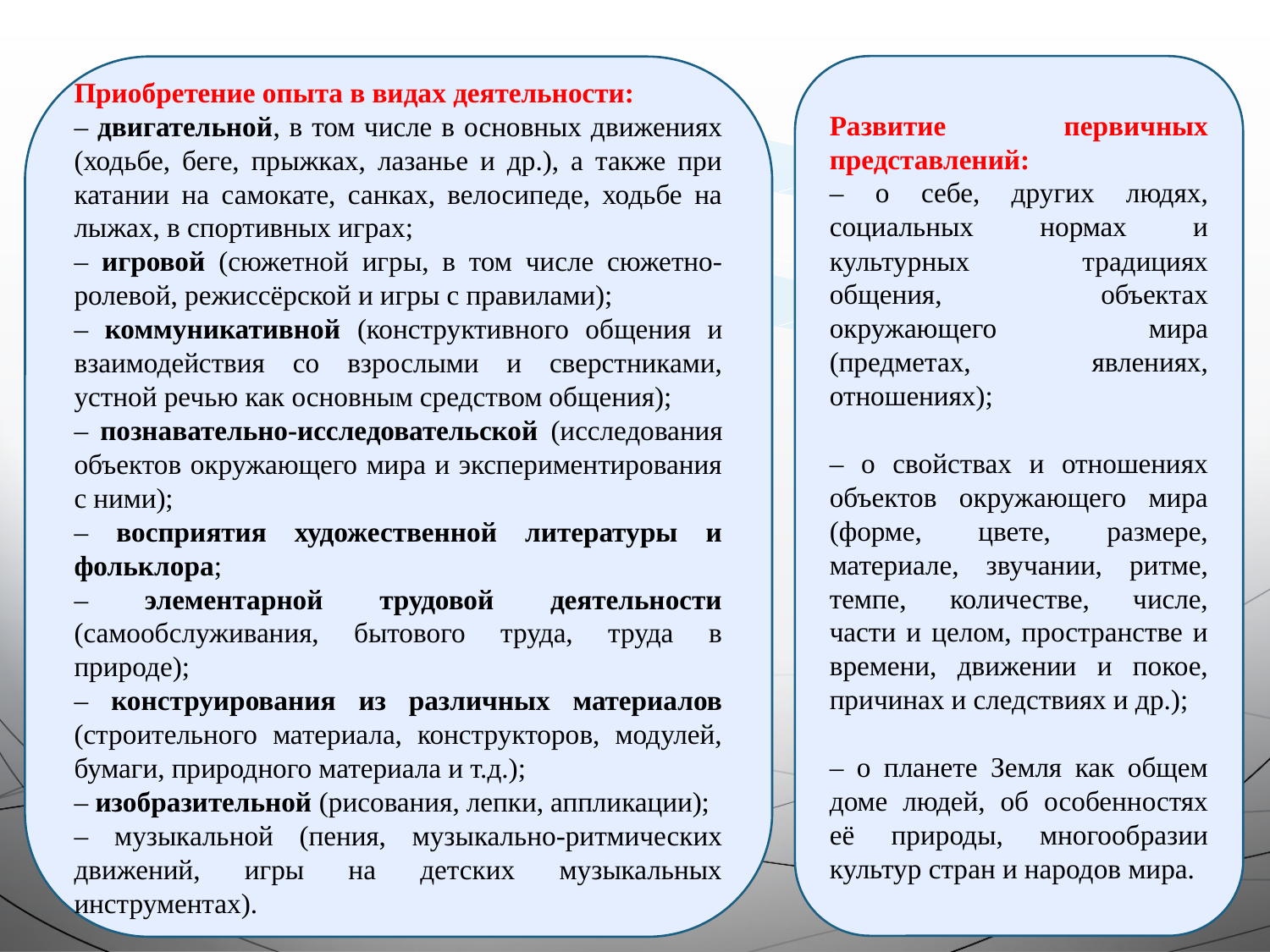

Развитие первичных представлений:
– о себе, других людях, социальных нормах и культурных традициях общения, объектах окружающего мира (предметах, явлениях, отношениях);

– о свойствах и отношениях объектов окружающего мира (форме, цвете, размере, материале, звучании, ритме, темпе, количестве, числе, части и целом, пространстве и времени, движении и покое, причинах и следствиях и др.);

– о планете Земля как общем доме людей, об особенностях её природы, многообразии культур стран и народов мира.
Приобретение опыта в видах деятельности:
– двигательной, в том числе в основных движениях (ходьбе, беге, прыжках, лазанье и др.), а также при катании на самокате, санках, велосипеде, ходьбе на лыжах, в спортивных играх;
– игровой (сюжетной игры, в том числе сюжетно-ролевой, режиссёрской и игры с правилами);
– коммуникативной (конструктивного общения и взаимодействия со взрослыми и сверстниками, устной речью как основным средством общения);
– познавательно-исследовательской (исследования объектов окружающего мира и экспериментирования с ними);
– восприятия художественной литературы и фольклора;
– элементарной трудовой деятельности (самообслуживания, бытового труда, труда в природе);
– конструирования из различных материалов (строительного материала, конструкторов, модулей, бумаги, природного материала и т.д.);
– изобразительной (рисования, лепки, аппликации);
– музыкальной (пения, музыкально-ритмических движений, игры на детских музыкальных инструментах).